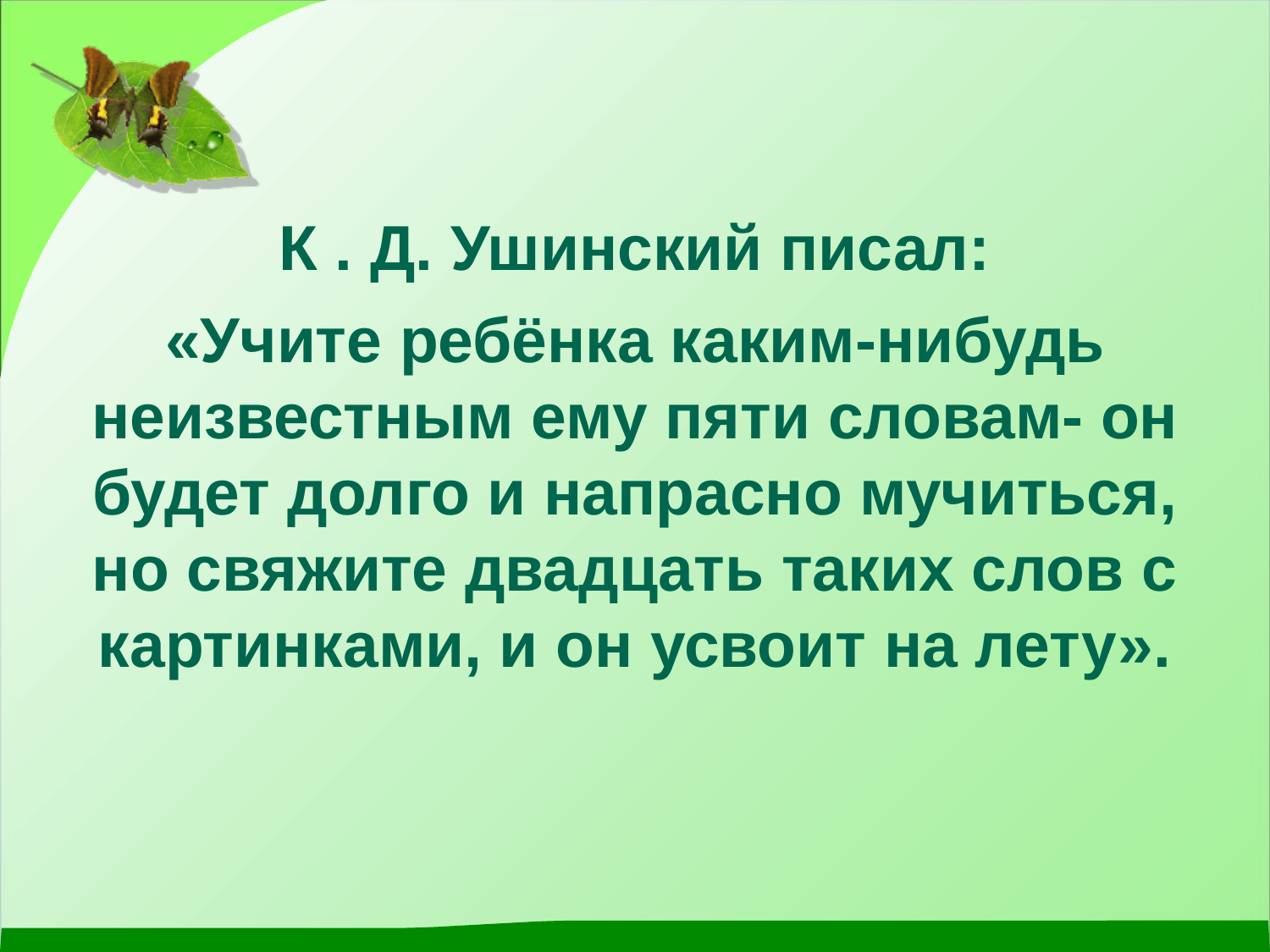

К . Д. Ушинский писал:
«Учите ребёнка каким-нибудь неизвестным ему пяти словам- он будет долго и напрасно мучиться, но свяжите двадцать таких слов с картинками, и он усвоит на лету».